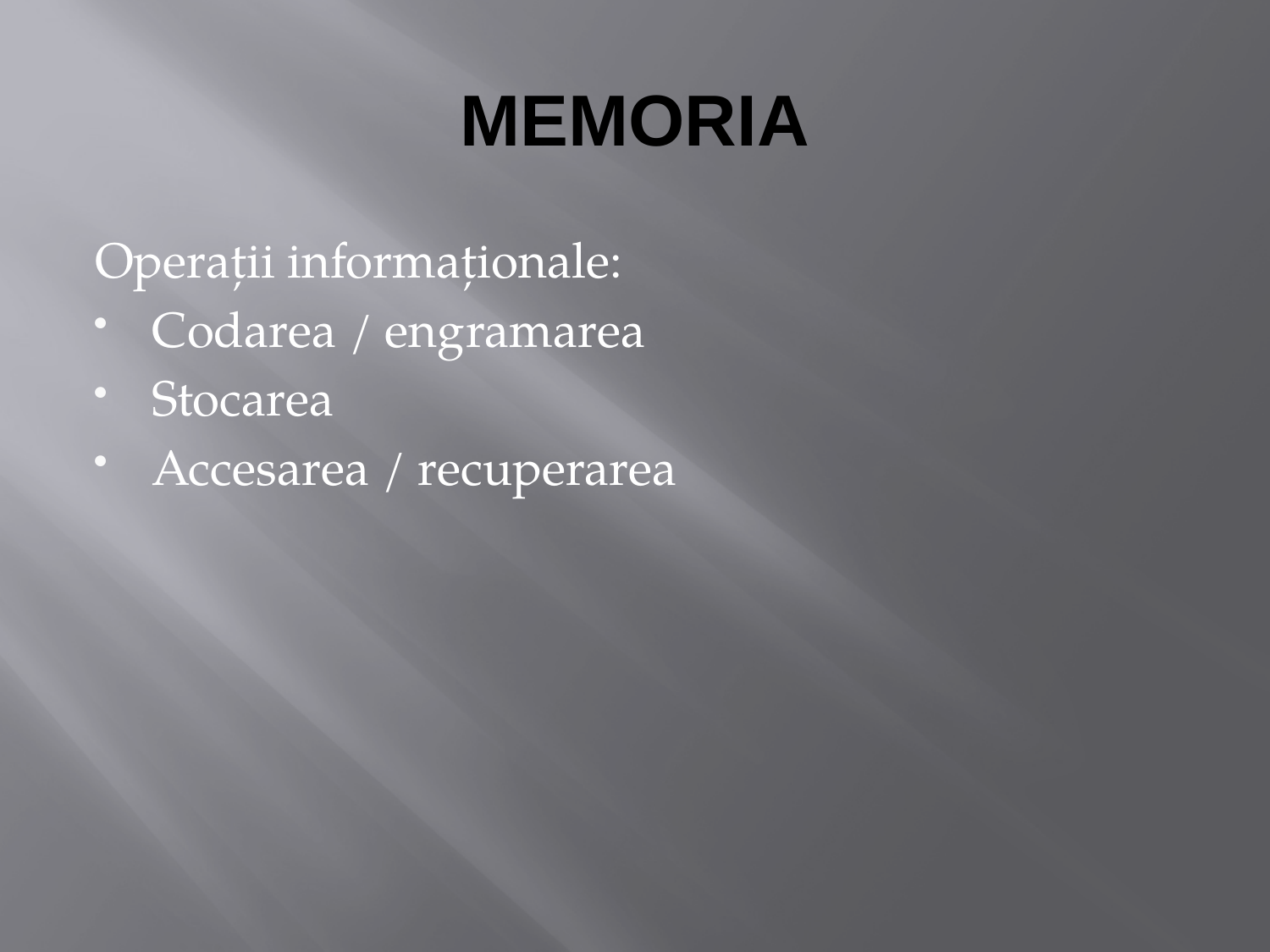

# MEMORIA
Operaţii informaţionale:
Codarea / engramarea
Stocarea
Accesarea / recuperarea